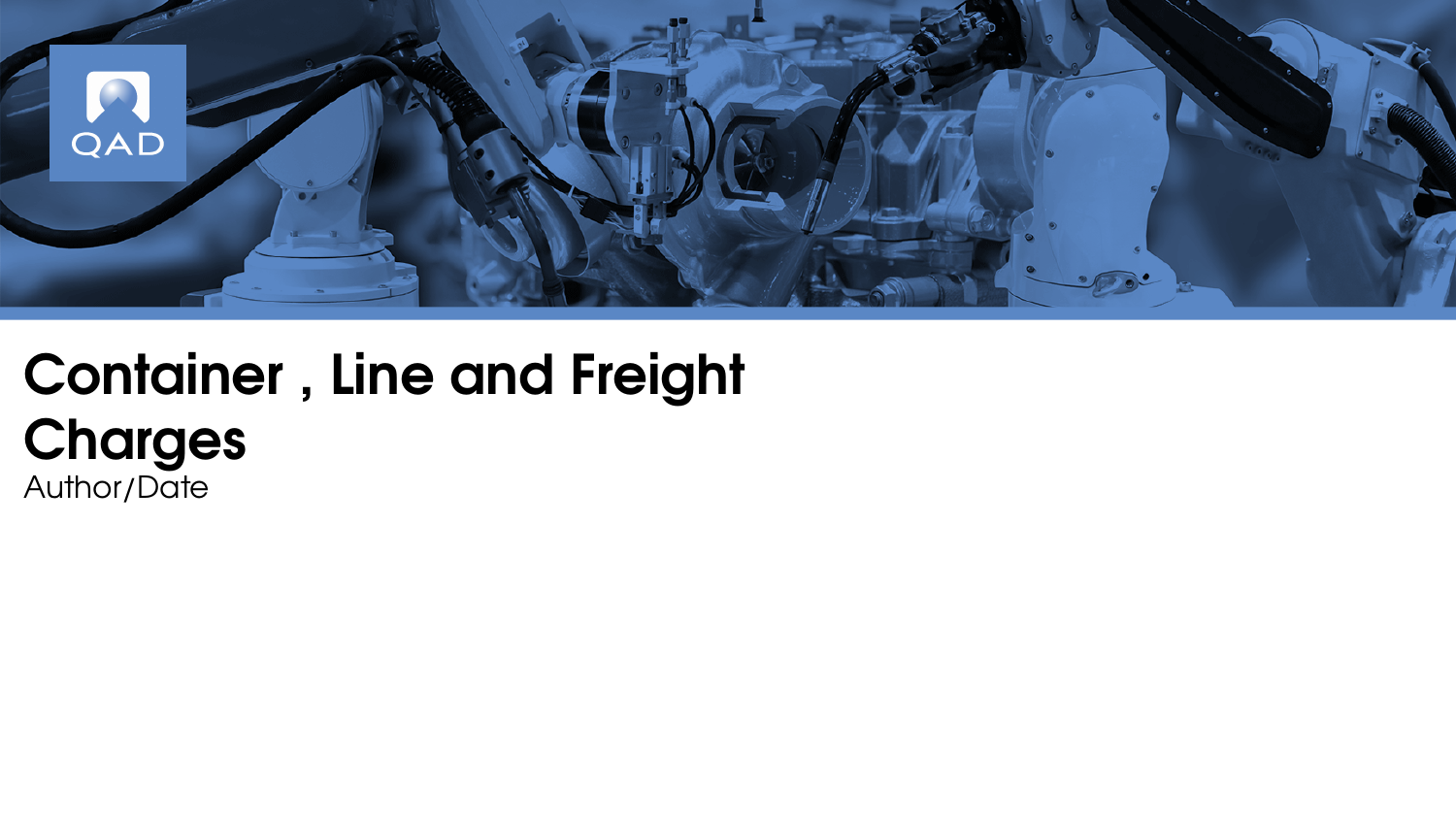

# Container , Line and Freight Charges
Author/Date